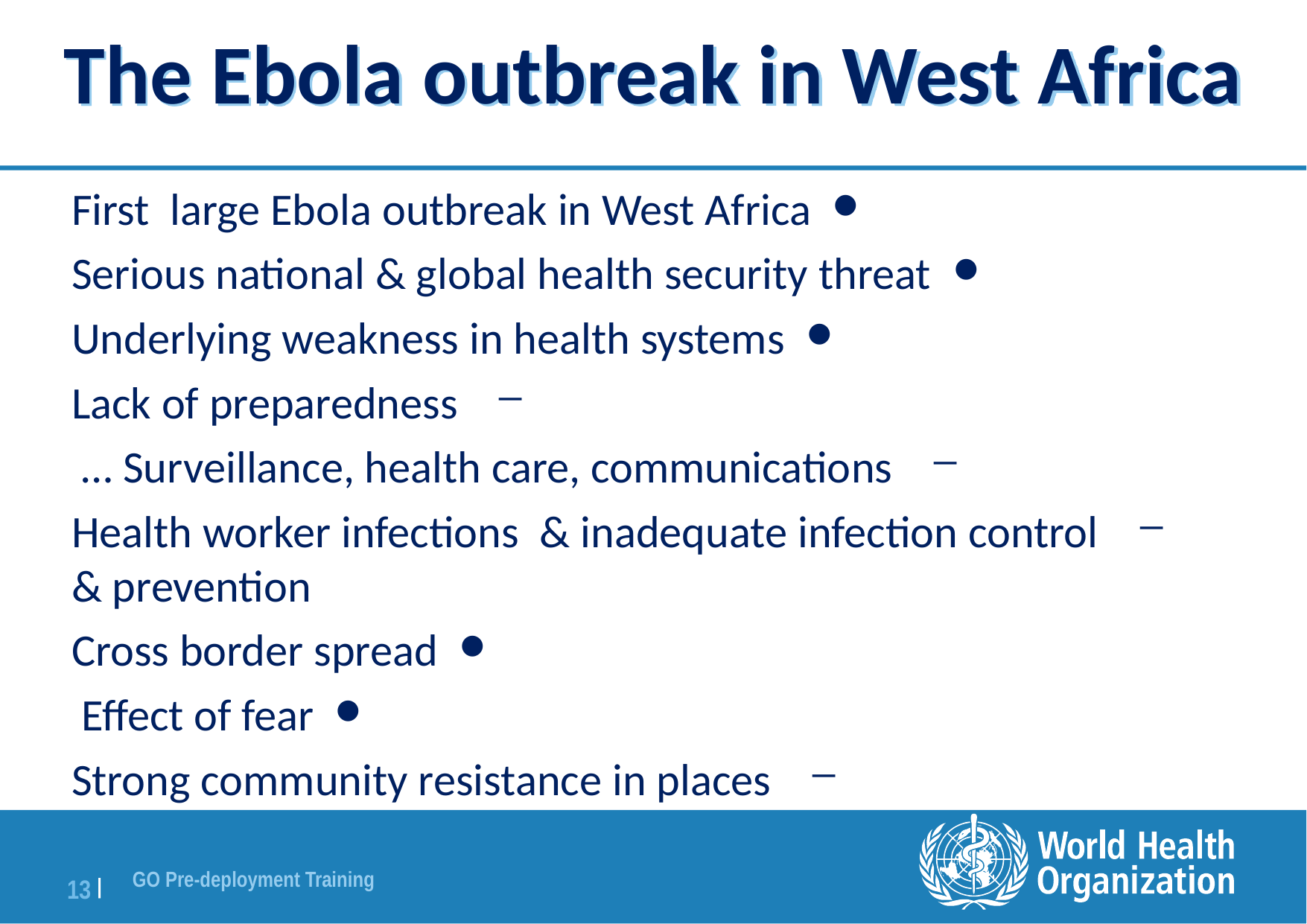

# The Ebola outbreak in West Africa
First  large Ebola outbreak in West Africa
Serious national & global health security threat
Underlying weakness in health systems
Lack of preparedness
Surveillance, health care, communications …
Health worker infections  & inadequate infection control & prevention
Cross border spread
Effect of fear
Strong community resistance in places